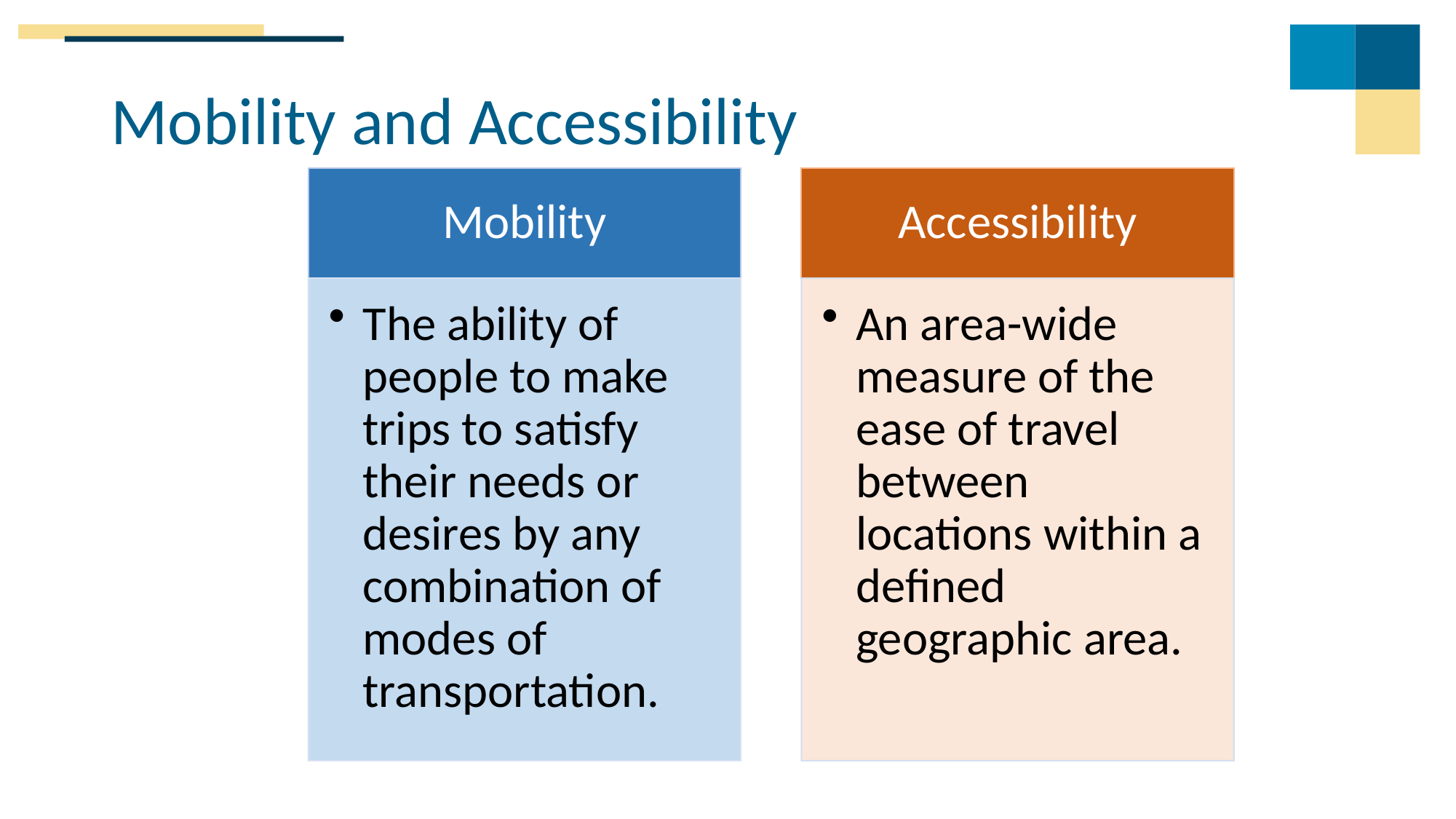

# Mobility and Accessibility
Mobility
The ability of people to make trips to satisfy their needs or desires by any combination of modes of transportation.
Accessibility
An area-wide measure of the ease of travel between locations within a defined geographic area.